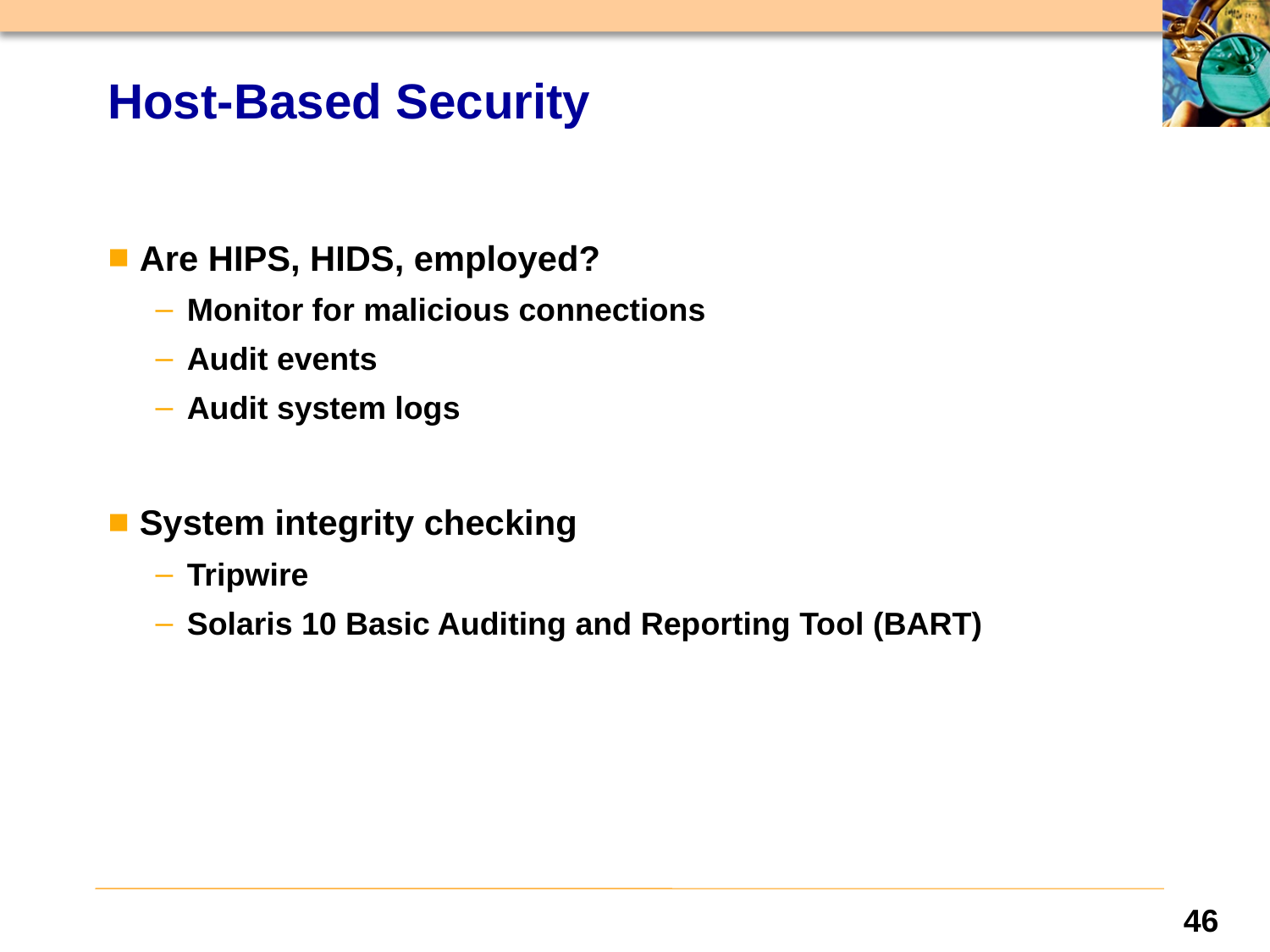

# Host-Based Security

Are HIPS, HIDS, employed?
Monitor for malicious connections
Audit events
Audit system logs

System integrity checking
Tripwire
Solaris 10 Basic Auditing and Reporting Tool (BART)